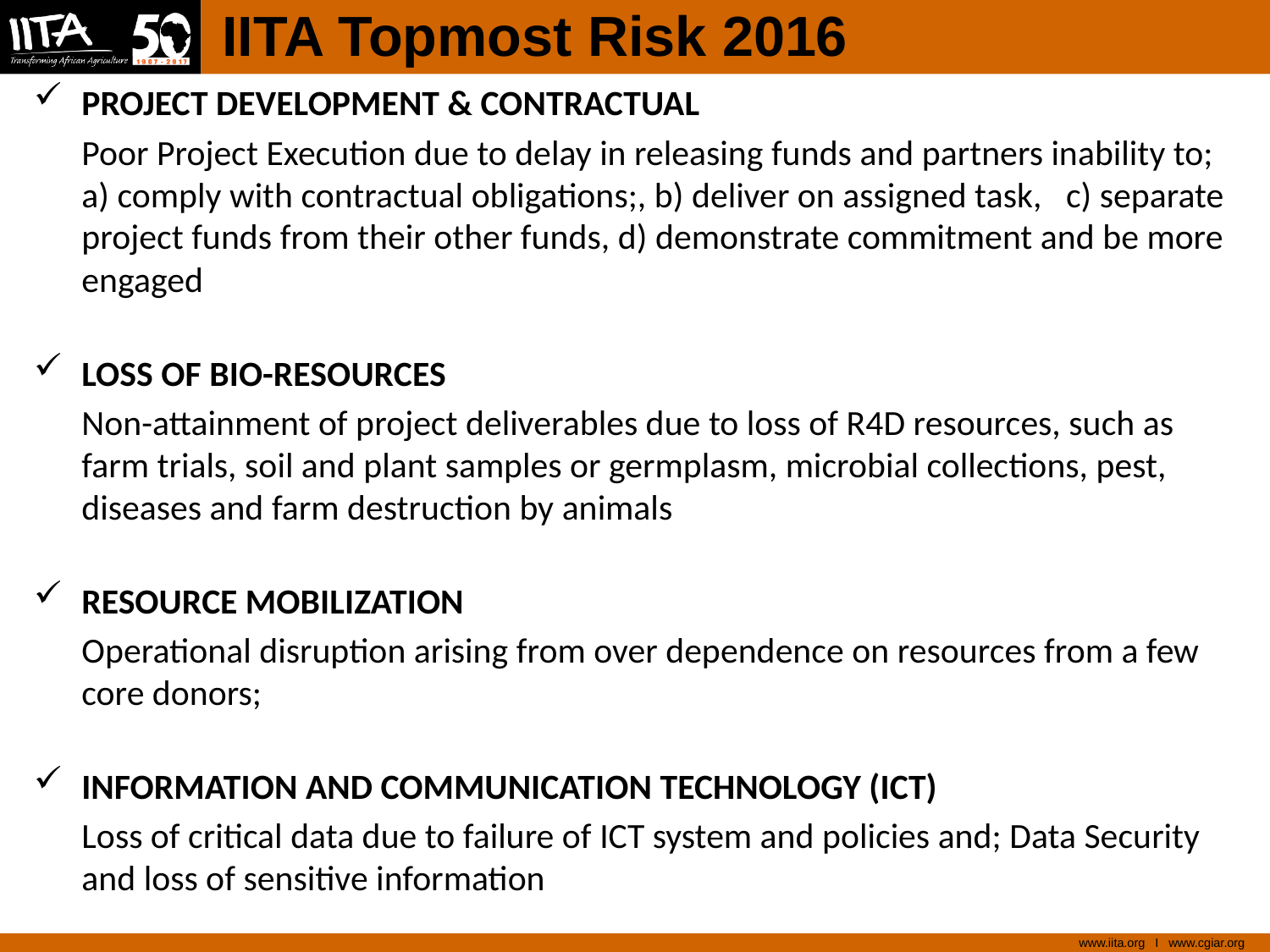

# IITA Topmost Risk 2016
PROJECT DEVELOPMENT & CONTRACTUAL
Poor Project Execution due to delay in releasing funds and partners inability to;   a) comply with contractual obligations;, b) deliver on assigned task,   c) separate project funds from their other funds, d) demonstrate commitment and be more engaged

LOSS OF BIO-RESOURCES
Non-attainment of project deliverables due to loss of R4D resources, such as farm trials, soil and plant samples or germplasm, microbial collections, pest, diseases and farm destruction by animals

RESOURCE MOBILIZATION
Operational disruption arising from over dependence on resources from a few core donors;

INFORMATION AND COMMUNICATION TECHNOLOGY (ICT)
Loss of critical data due to failure of ICT system and policies and; Data Security and loss of sensitive information